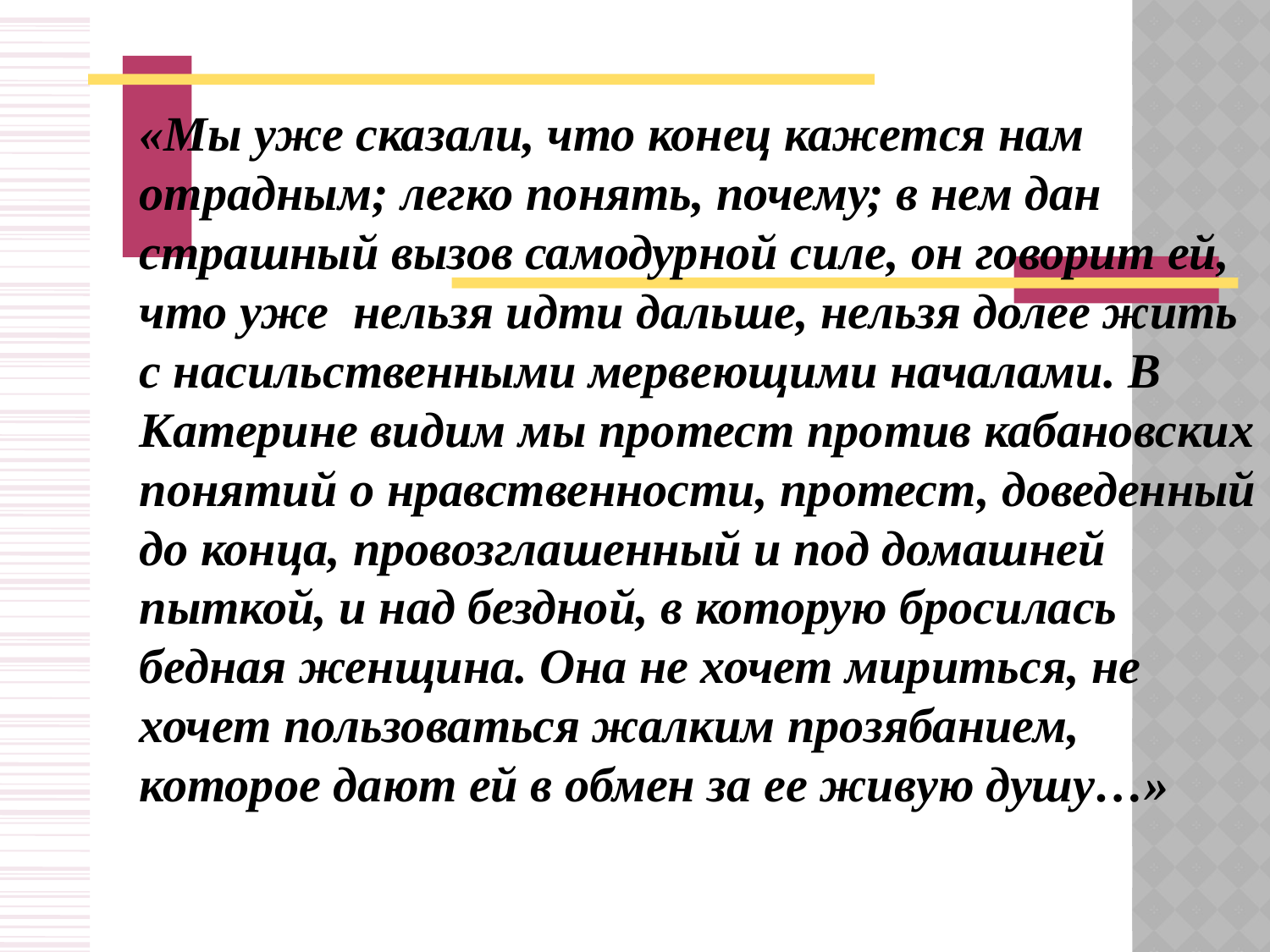

«Мы уже сказали, что конец кажется нам отрадным; легко понять, почему; в нем дан страшный вызов самодурной силе, он говорит ей, что уже  нельзя идти дальше, нельзя долее жить с насильственными мервеющими началами. В Катерине видим мы протест против кабановских понятий о нравственности, протест, доведенный до конца, провозглашенный и под домашней пыткой, и над бездной, в которую бросилась бедная женщина. Она не хочет мириться, не хочет пользоваться жалким прозябанием, которое дают ей в обмен за ее живую душу…»